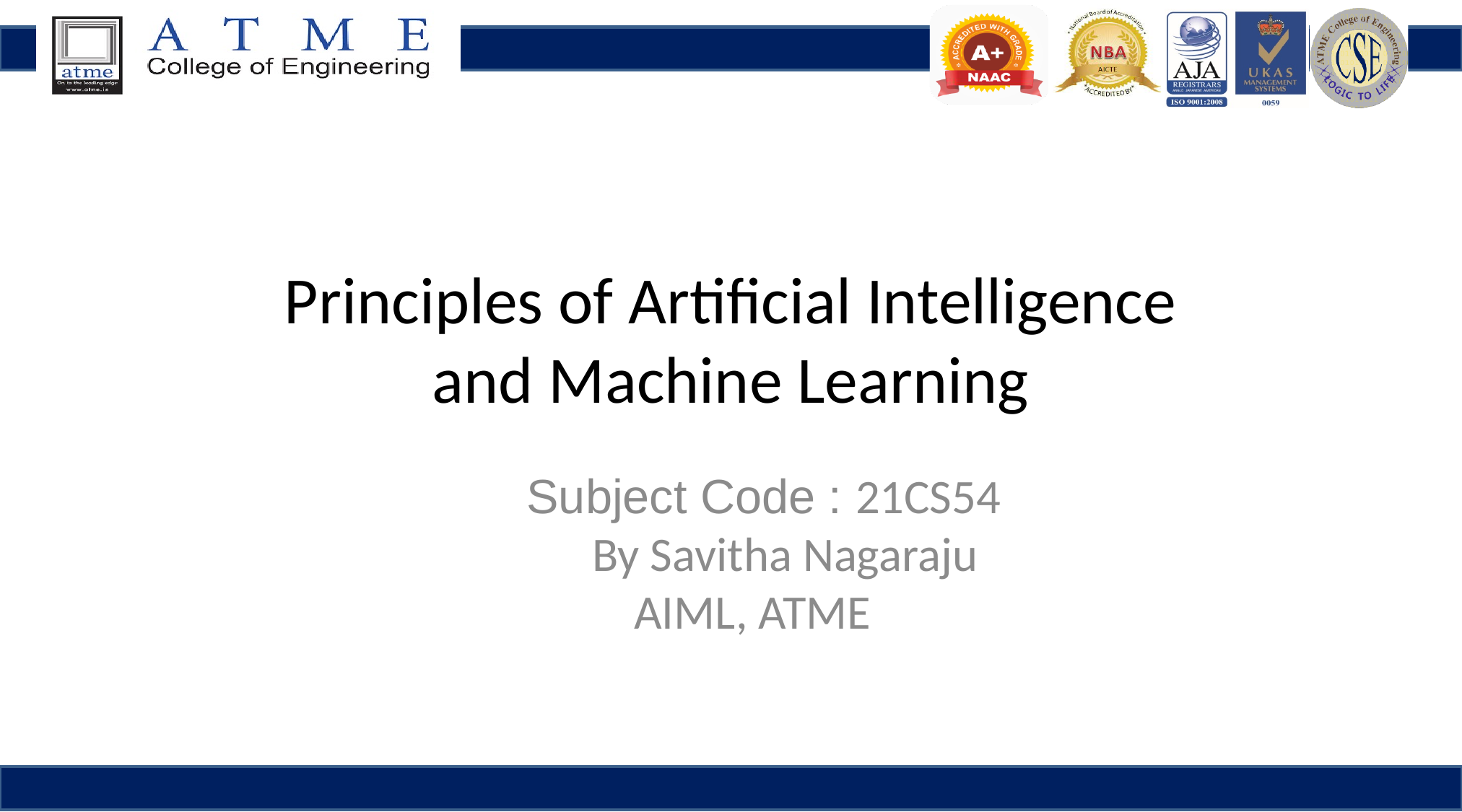

# Principles of Artificial Intelligence and Machine Learning
		      Subject Code : 21CS54
	By Savitha Nagaraju
    AIML, ATME